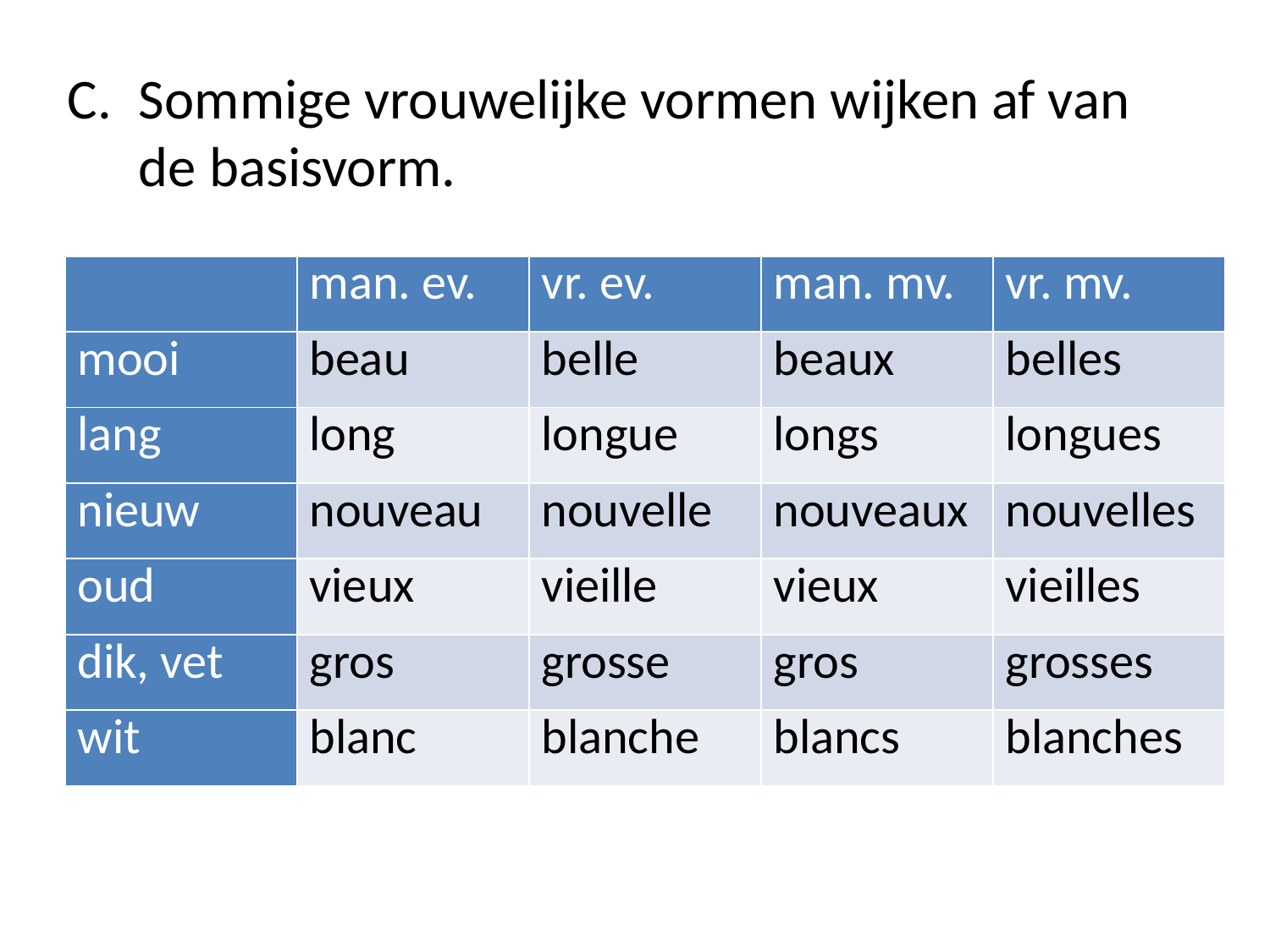

Sommige vrouwelijke vormen wijken af van de basisvorm.

|  | man. ev. | vr. ev. | man. mv. | vr. mv. |
| --- | --- | --- | --- | --- |
| mooi | beau | belle | beaux | belles |
| lang | long | longue | longs | longues |
| nieuw | nouveau | nouvelle | nouveaux | nouvelles |
| oud | vieux | vieille | vieux | vieilles |
| dik, vet | gros | grosse | gros | grosses |
| wit | blanc | blanche | blancs | blanches |